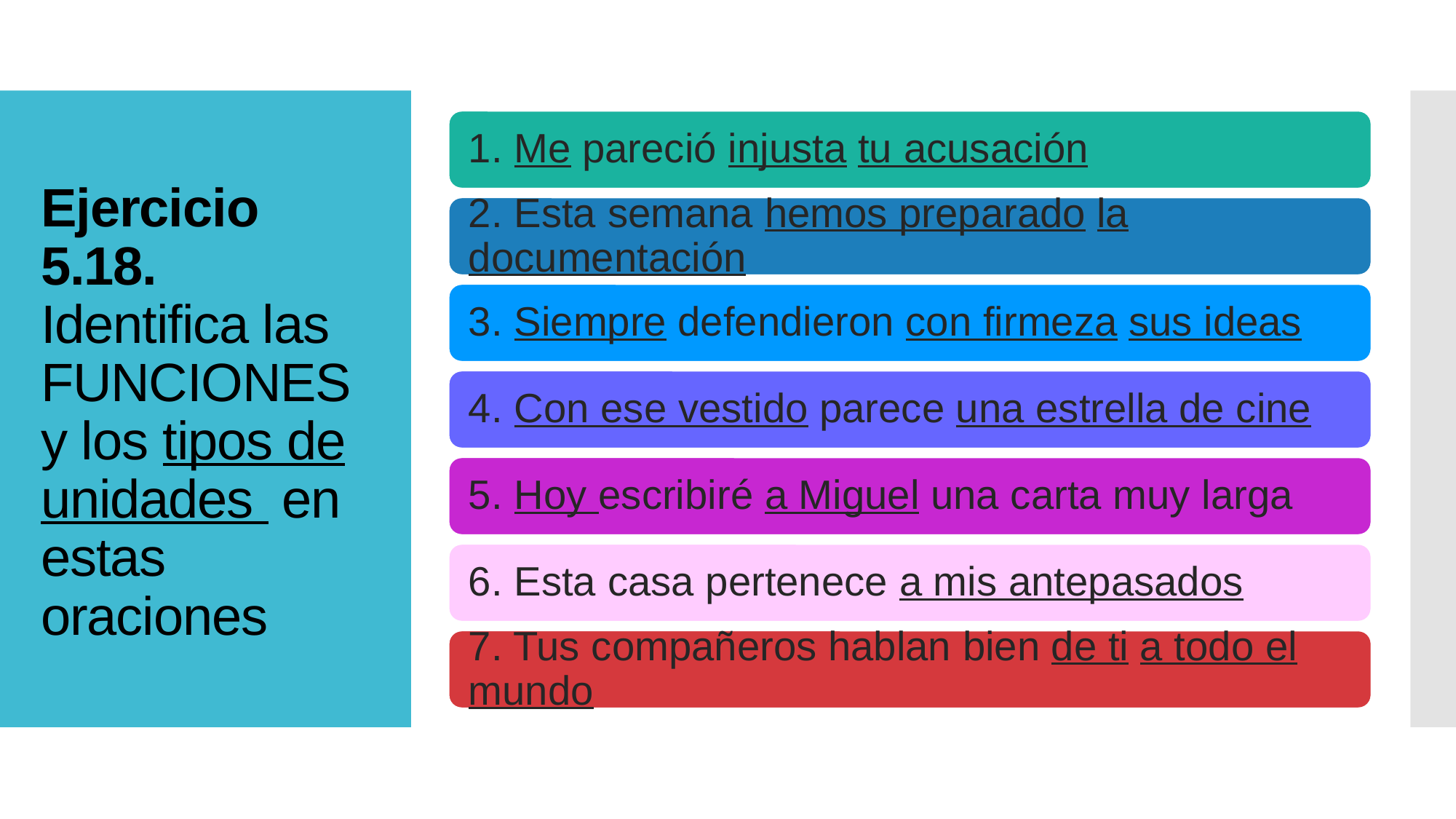

1. Me pareció injusta tu acusación
2. Esta semana hemos preparado la documentación
3. Siempre defendieron con firmeza sus ideas
4. Con ese vestido parece una estrella de cine
5. Hoy escribiré a Miguel una carta muy larga
6. Esta casa pertenece a mis antepasados
7. Tus compañeros hablan bien de ti a todo el mundo
# Ejercicio 5.18. Identifica las FUNCIONES y los tipos de unidades  en estas oraciones